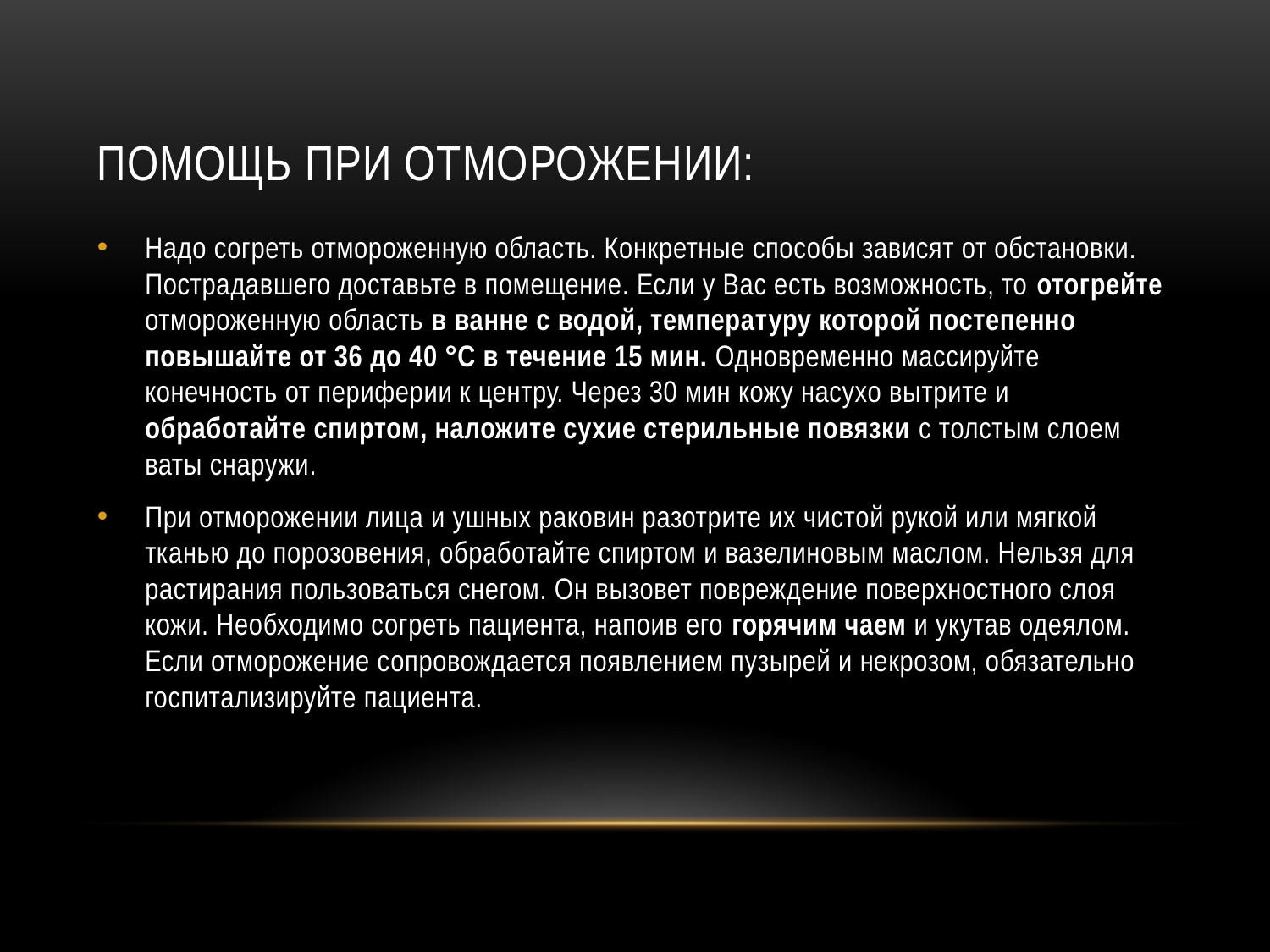

# Помощь при отморожении:
Надо согреть отмороженную область. Конкретные способы зависят от обстановки. Пострадавшего доставьте в помещение. Если у Вас есть возможность, то отогрейте отмороженную область в ванне с водой, температуру которой постепенно повышайте от 36 до 40 °С в течение 15 мин. Одновременно массируйте конечность от периферии к центру. Через 30 мин кожу насухо вытрите и обработайте спиртом, наложите сухие стерильные повязки с толстым слоем ваты снаружи.
При отморожении лица и ушных раковин разотрите их чистой рукой или мягкой тканью до порозовения, обработайте спиртом и вазелиновым маслом. Нельзя для растирания пользоваться снегом. Он вызовет повреждение поверхностного слоя кожи. Необходимо согреть пациента, напоив его горячим чаем и укутав одеялом. Если отморожение сопровождается появлением пузырей и некрозом, обязательно госпитализируйте пациента.